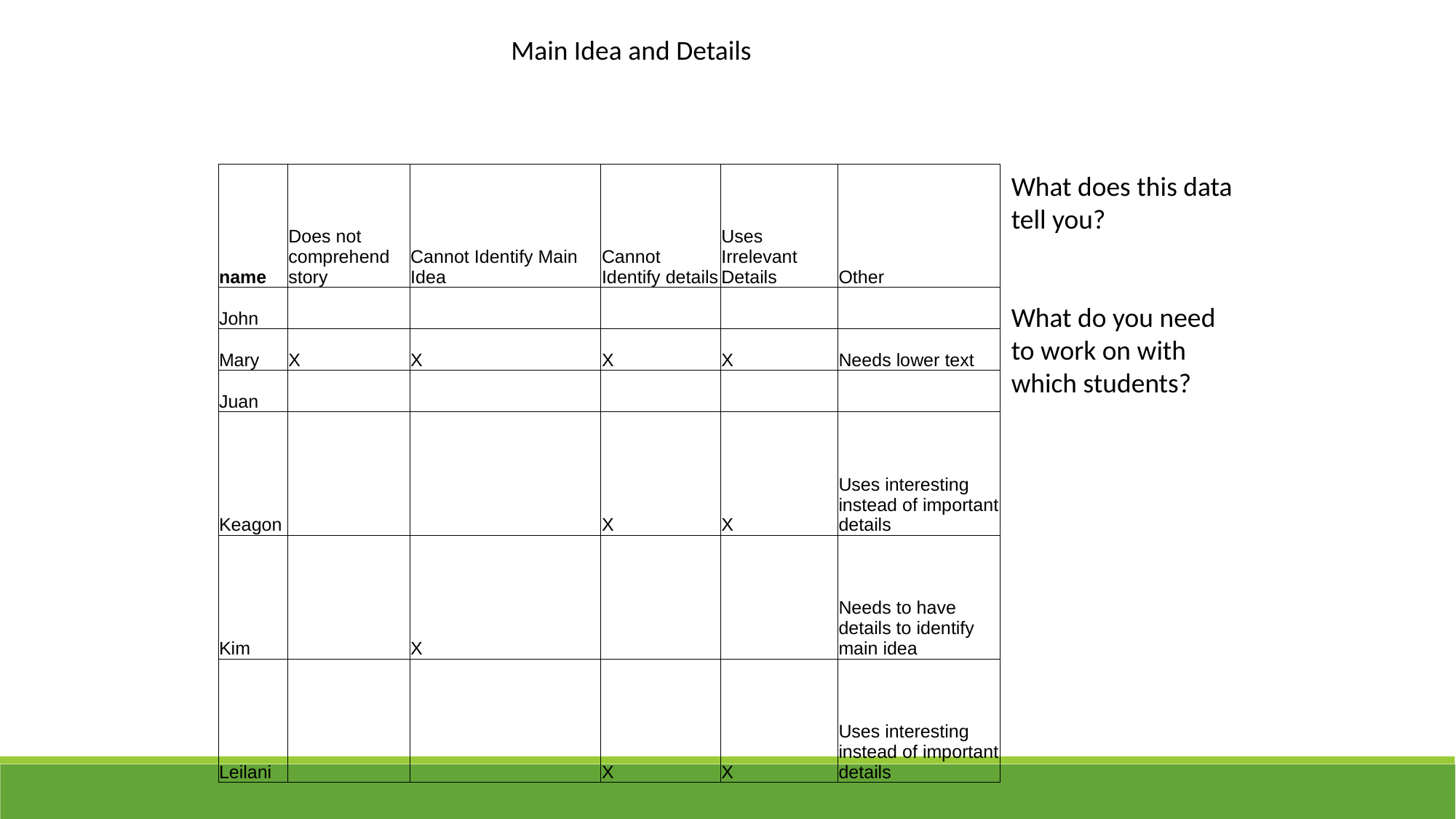

Main Idea and Details
| name | Does not comprehend story | Cannot Identify Main Idea | Cannot Identify details | Uses Irrelevant Details | Other |
| --- | --- | --- | --- | --- | --- |
| John |  |  |  |  |  |
| Mary | X | X | X | X | Needs lower text |
| Juan |  |  |  |  |  |
| Keagon |  |  | X | X | Uses interesting instead of important details |
| Kim |  | X |  |  | Needs to have details to identify main idea |
| Leilani |  |  | X | X | Uses interesting instead of important details |
What does this data tell you?

What do you need to work on with which students?